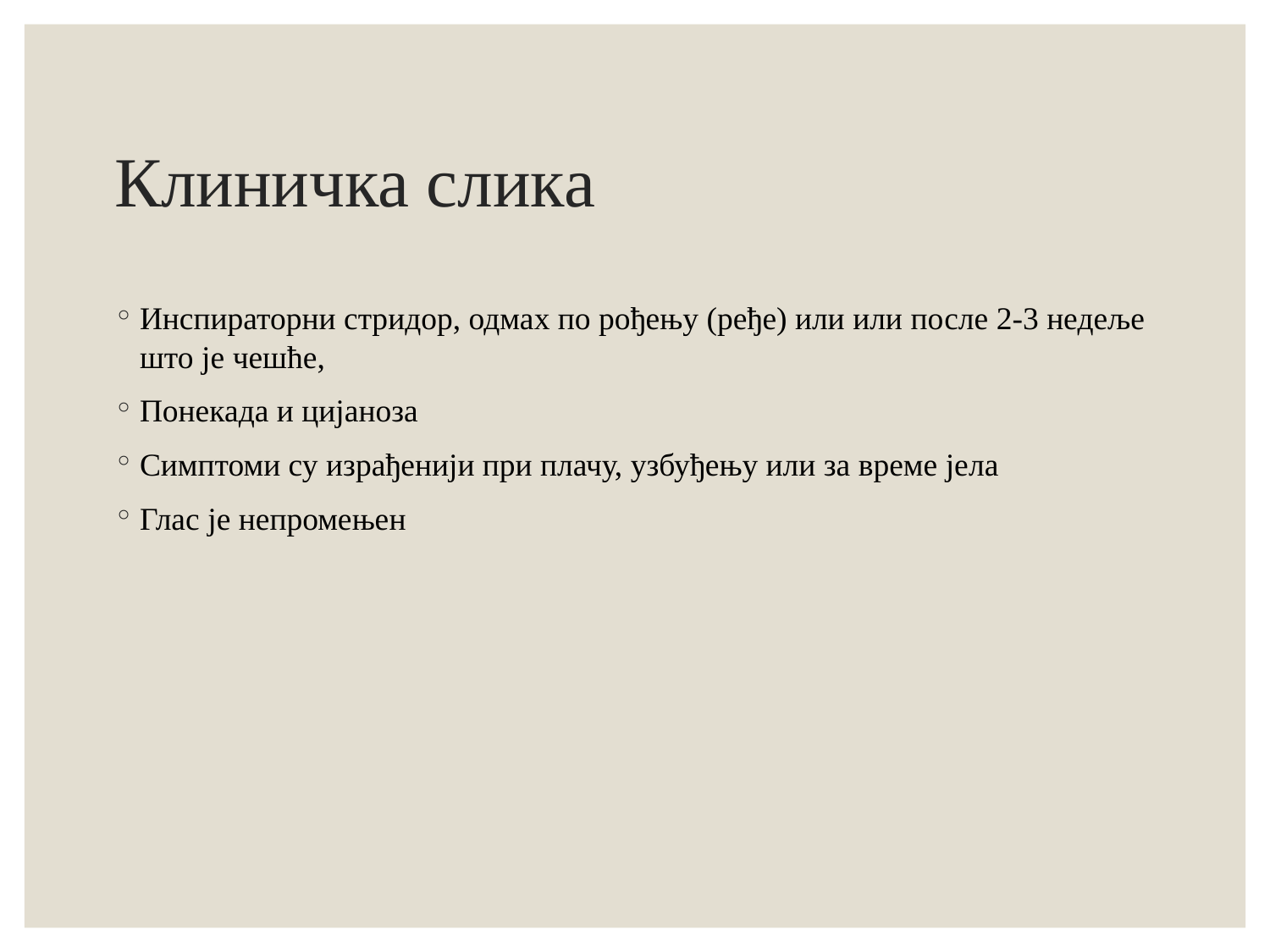

# Клиничка слика
Инспираторни стридор, одмах по рођењу (ређе) или или после 2-3 недеље што је чешће,
Понекада и цијаноза
Симптоми су израђенији при плачу, узбуђењу или за време јела
Глас је непромењен